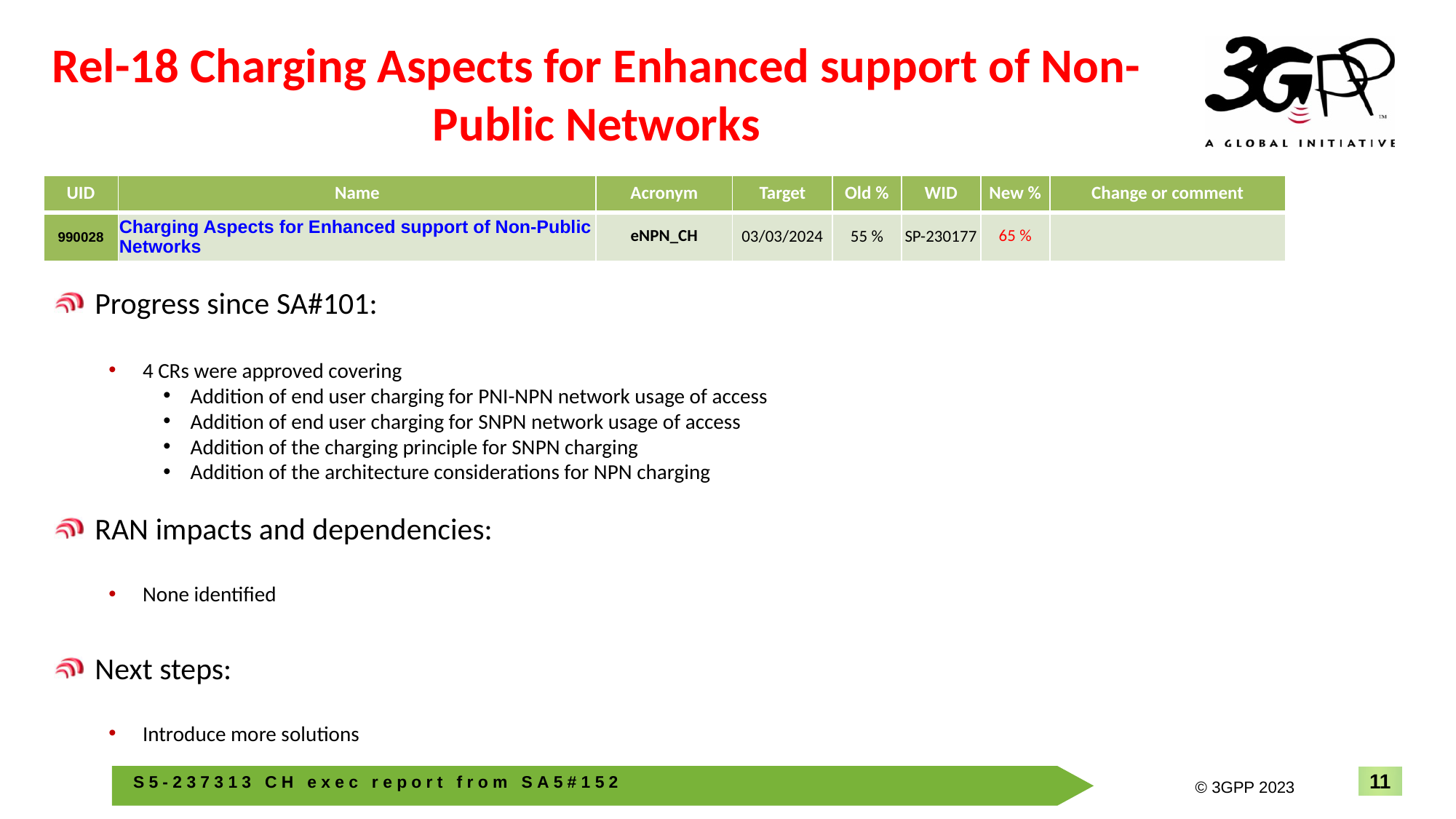

# Rel-18 Charging Aspects for Enhanced support of Non-Public Networks
| UID | Name | Acronym | Target | Old % | WID | New % | Change or comment |
| --- | --- | --- | --- | --- | --- | --- | --- |
| 990028 | Charging Aspects for Enhanced support of Non-Public Networks | eNPN\_CH | 03/03/2024 | 55 % | SP-230177 | 65 % |  |
Progress since SA#101:

4 CRs were approved covering
Addition of end user charging for PNI-NPN network usage of access
Addition of end user charging for SNPN network usage of access
Addition of the charging principle for SNPN charging
Addition of the architecture considerations for NPN charging

RAN impacts and dependencies:

None identified

Next steps:

Introduce more solutions